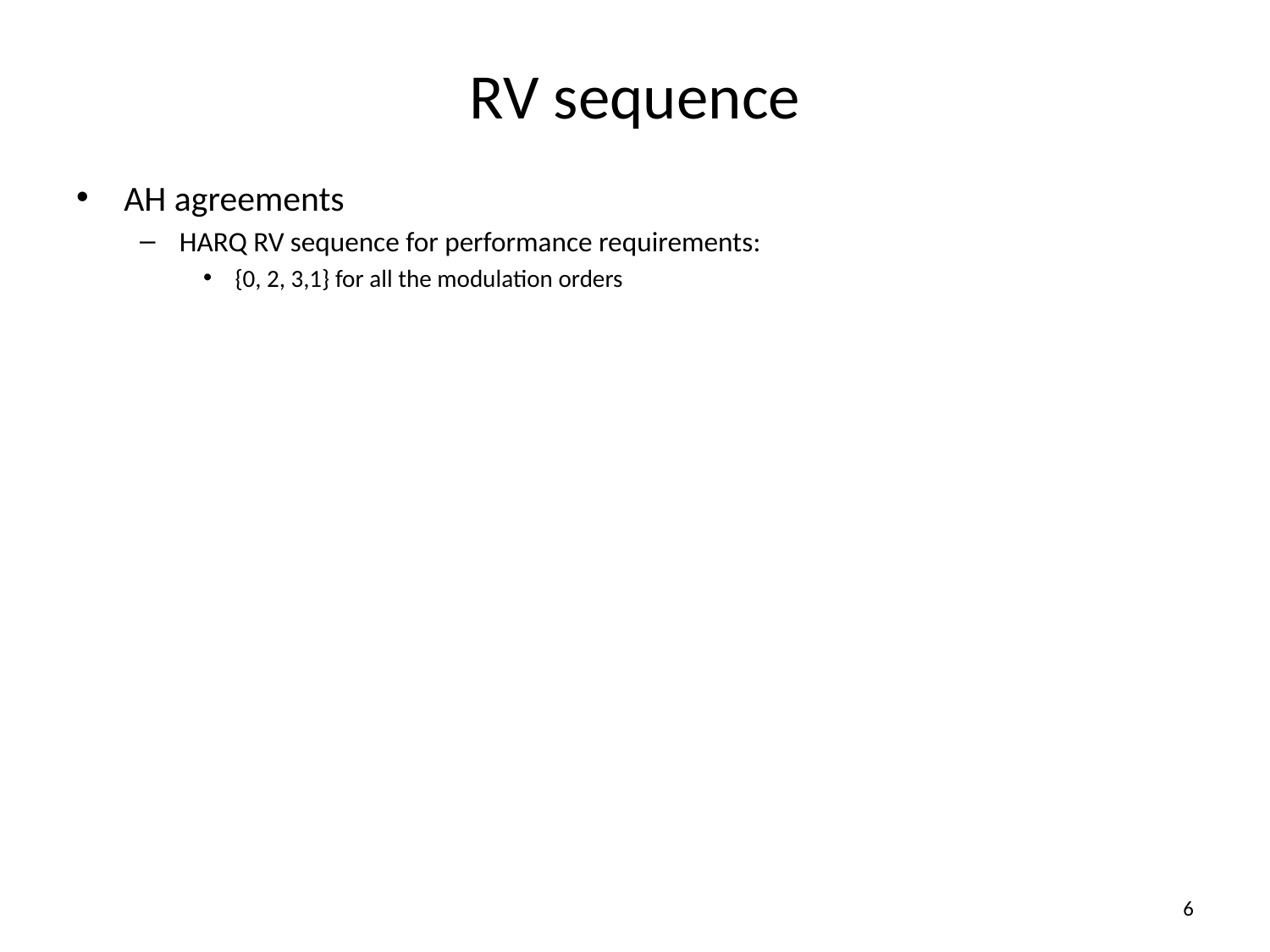

# RV sequence
AH agreements
HARQ RV sequence for performance requirements:
{0, 2, 3,1} for all the modulation orders

6